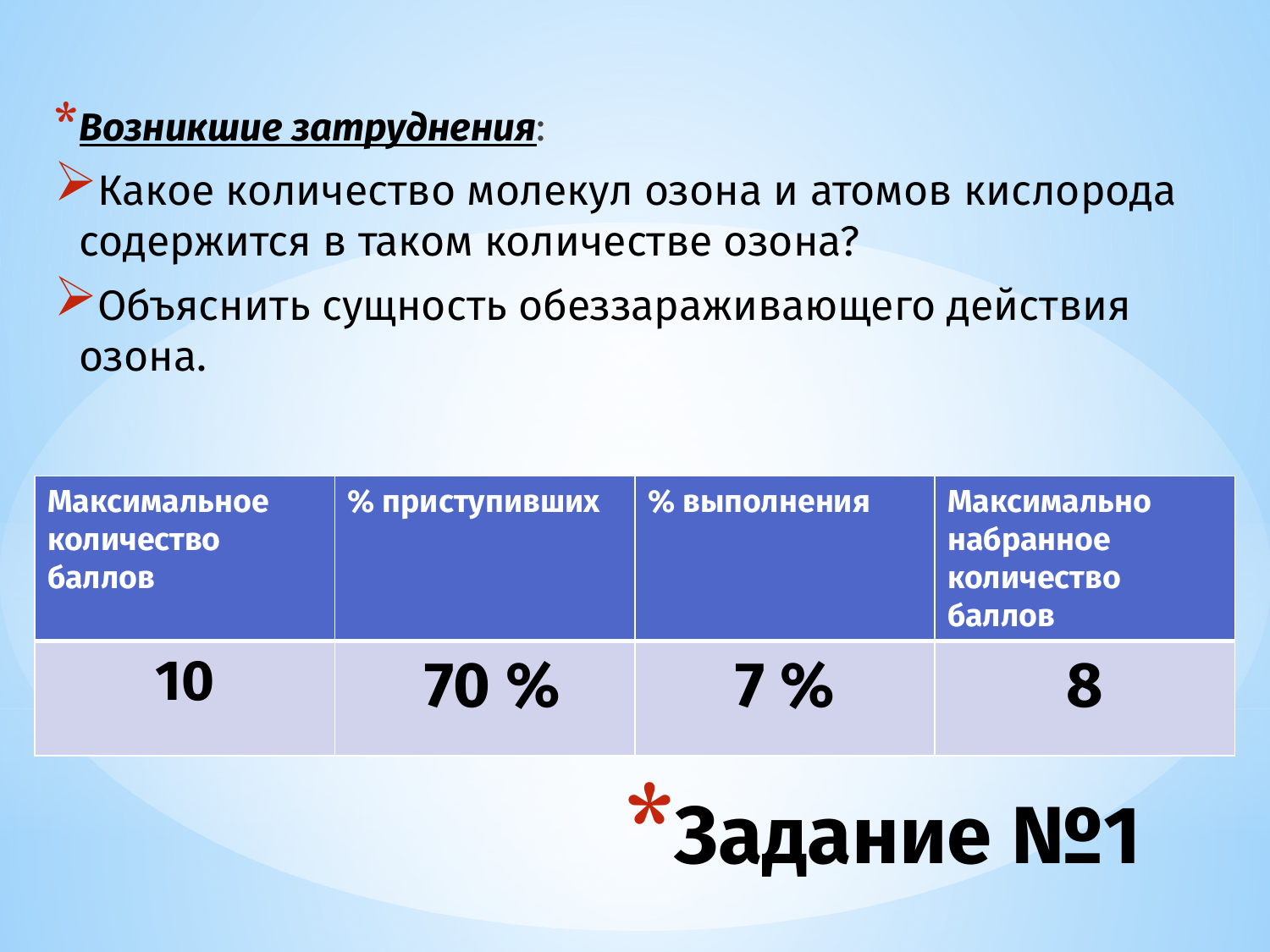

Возникшие затруднения:
Какое количество молекул озона и атомов кислорода содержится в таком количестве озона?
Объяснить сущность обеззараживающего действия озона.

| Максимальное количество баллов | % приступивших | % выполнения | Максимально набранное количество баллов |
| --- | --- | --- | --- |
| 10 | 70 % | 7 % | 8 |
# Задание №1